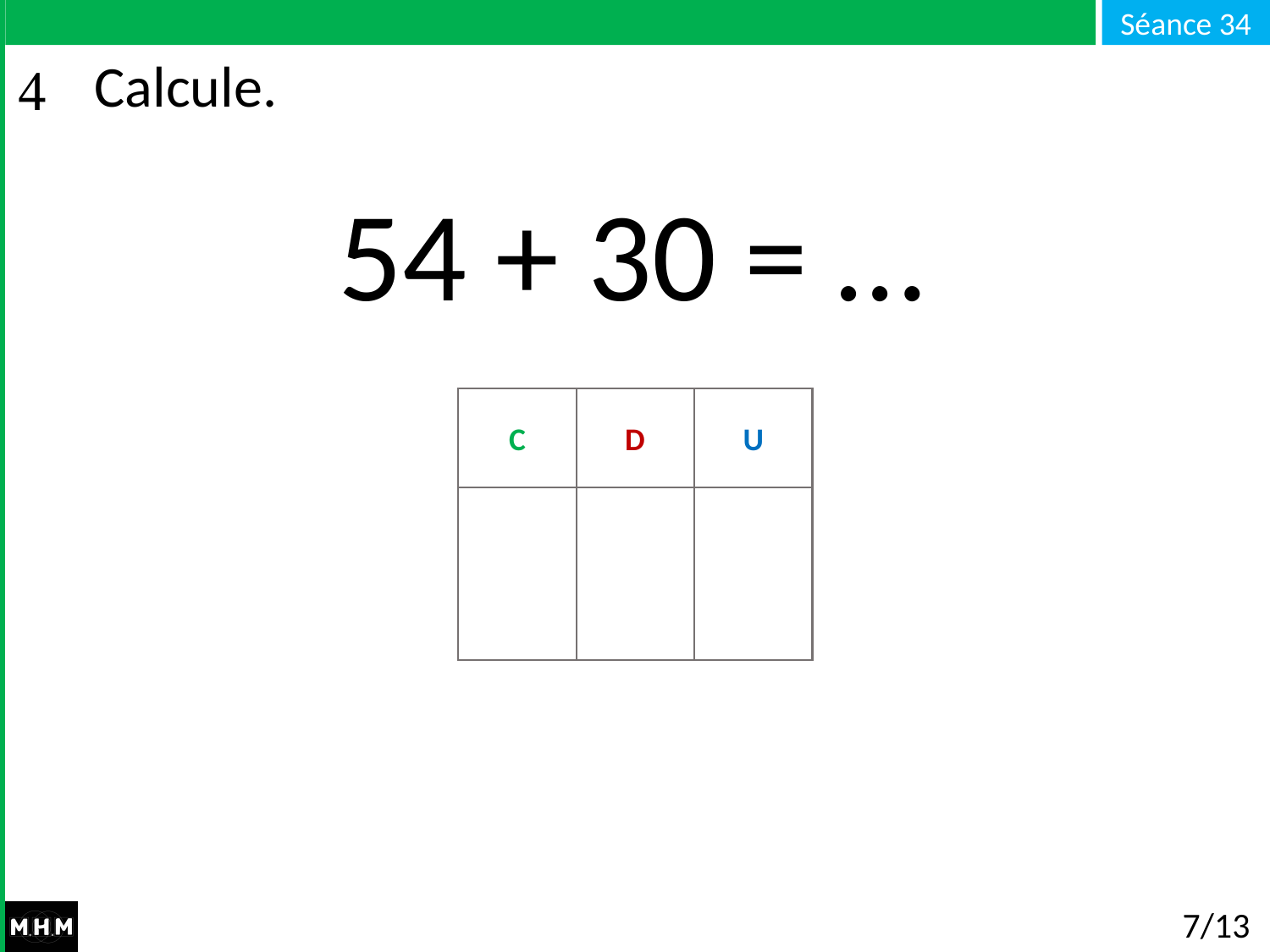

# Calcule.
54 + 30 = …
C
D
U

7/13